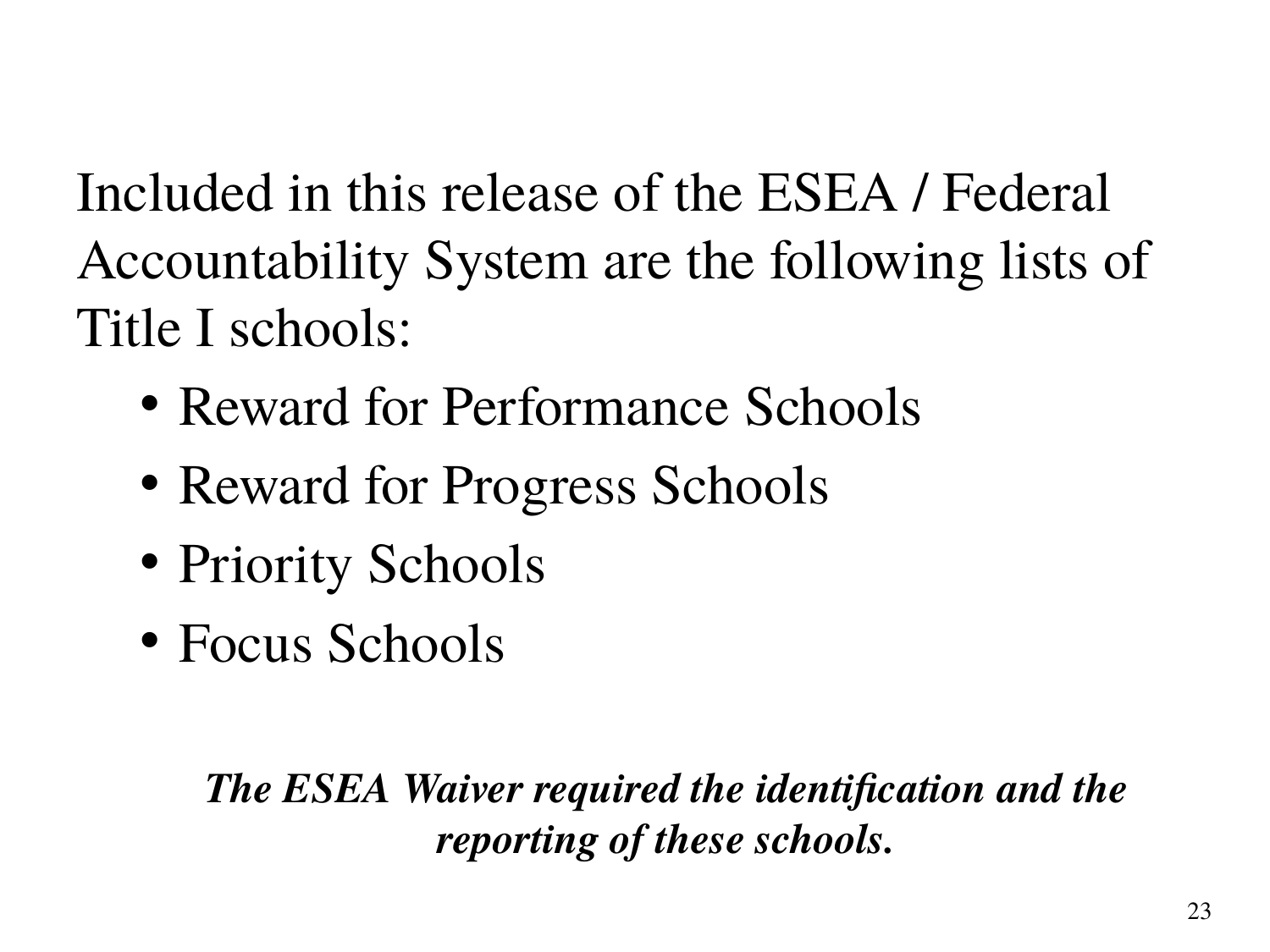

# Included in this release of the ESEA / Federal Accountability System are the following lists of Title I schools:
Reward for Performance Schools
Reward for Progress Schools
Priority Schools
Focus Schools

The ESEA Waiver required the identification and the reporting of these schools.

23